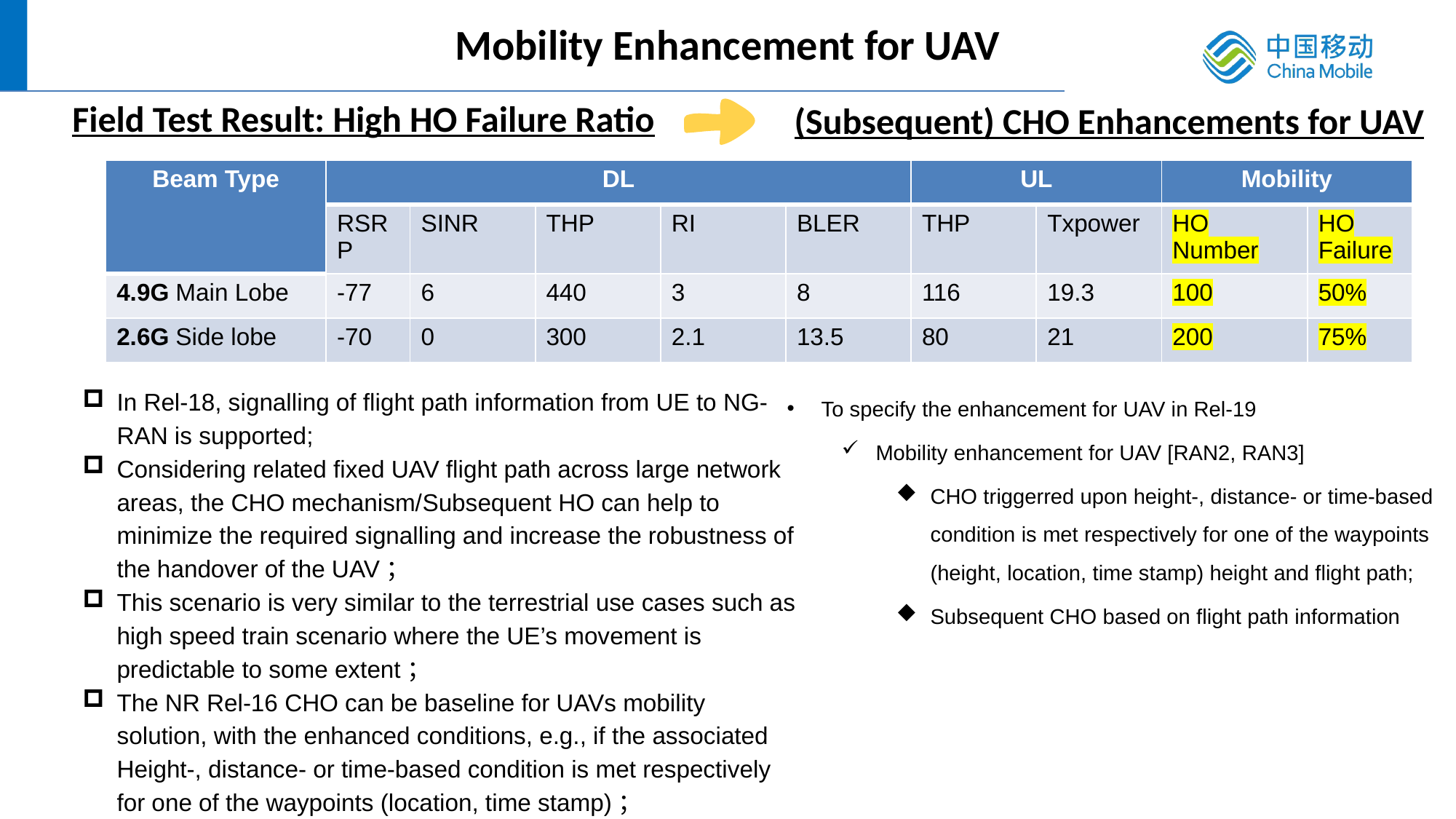

Mobility Enhancement for UAV
Field Test Result: High HO Failure Ratio

(Subsequent) CHO Enhancements for UAV
| Beam Type | DL |  |  |  |  | UL |  | Mobility |  |
| --- | --- | --- | --- | --- | --- | --- | --- | --- | --- |
|  | RSRP | SINR | THP | RI | BLER | THP | Txpower | HO Number | HO Failure |
| 4.9G Main Lobe | -77 | 6 | 440 | 3 | 8 | 116 | 19.3 | 100 | 50% |
| 2.6G Side lobe | -70 | 0 | 300 | 2.1 | 13.5 | 80 | 21 | 200 | 75% |
In Rel-18, signalling of flight path information from UE to NG-RAN is supported;
Considering related fixed UAV flight path across large network areas, the CHO mechanism/Subsequent HO can help to minimize the required signalling and increase the robustness of the handover of the UAV；
This scenario is very similar to the terrestrial use cases such as high speed train scenario where the UE’s movement is predictable to some extent；
The NR Rel-16 CHO can be baseline for UAVs mobility solution, with the enhanced conditions, e.g., if the associated Height-, distance- or time-based condition is met respectively for one of the waypoints (location, time stamp)；
To specify the enhancement for UAV in Rel-19
Mobility enhancement for UAV [RAN2, RAN3]
CHO triggerred upon height-, distance- or time-based condition is met respectively for one of the waypoints (height, location, time stamp) height and flight path;
Subsequent CHO based on flight path information
3